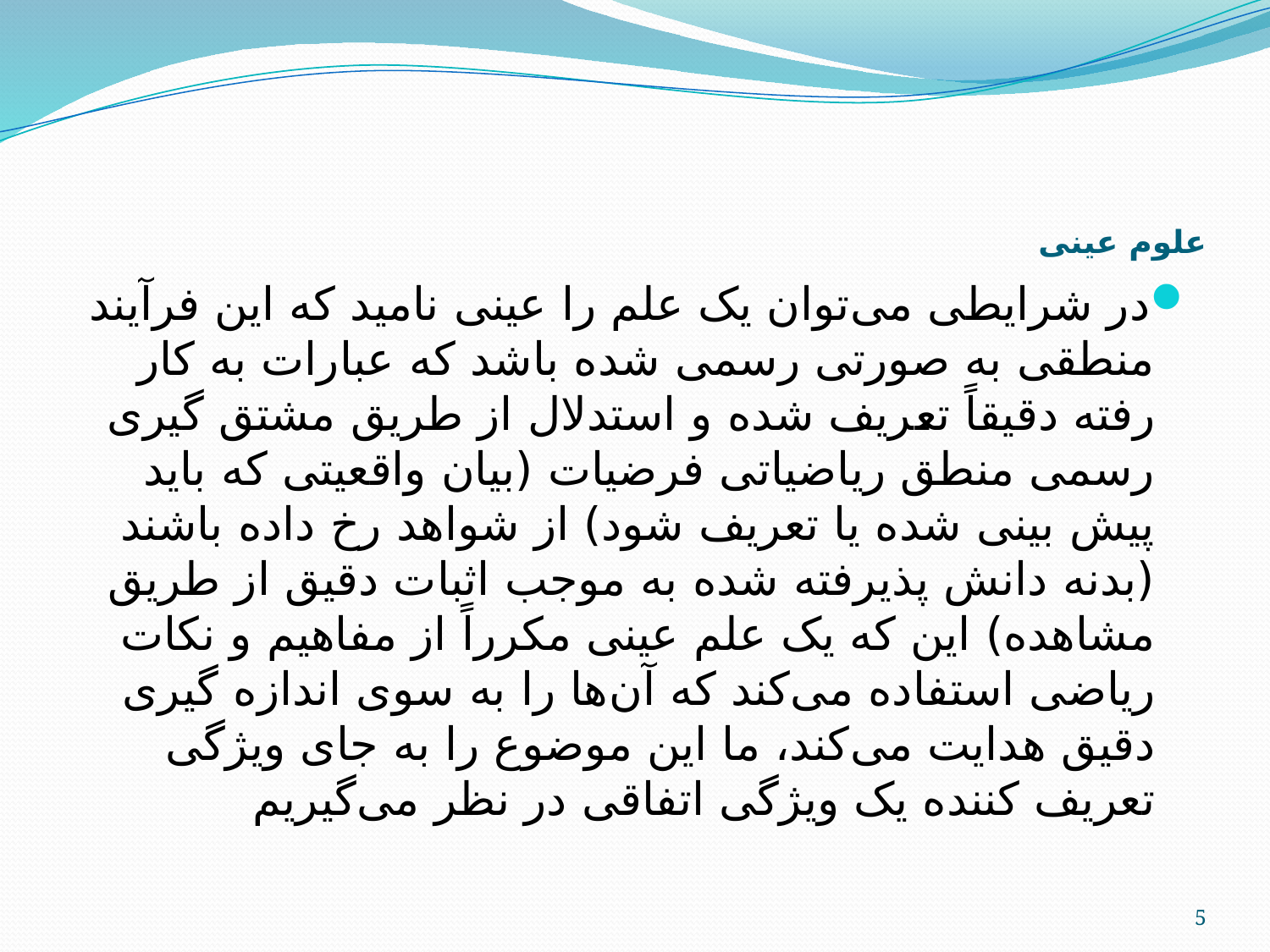

# علوم عینی
در شرایطی می‌توان یک علم را عینی نامید که این فرآیند منطقی به صورتی رسمی شده باشد که عبارات به کار رفته دقیقاً تعریف شده و استدلال از طریق مشتق گیری رسمی منطق ریاضیاتی فرضیات (بیان واقعیتی که باید پیش بینی شده یا تعریف شود) از شواهد رخ داده باشند (بدنه دانش پذیرفته شده به موجب اثبات دقیق از طریق مشاهده) این که یک علم عینی مکرراً از مفاهیم و نکات ریاضی استفاده می‌کند که آن‌ها را به سوی اندازه گیری دقیق هدایت می‌کند، ما این موضوع را به جای ویژگی تعریف کننده یک ویژگی اتفاقی در نظر می‌گیریم

5